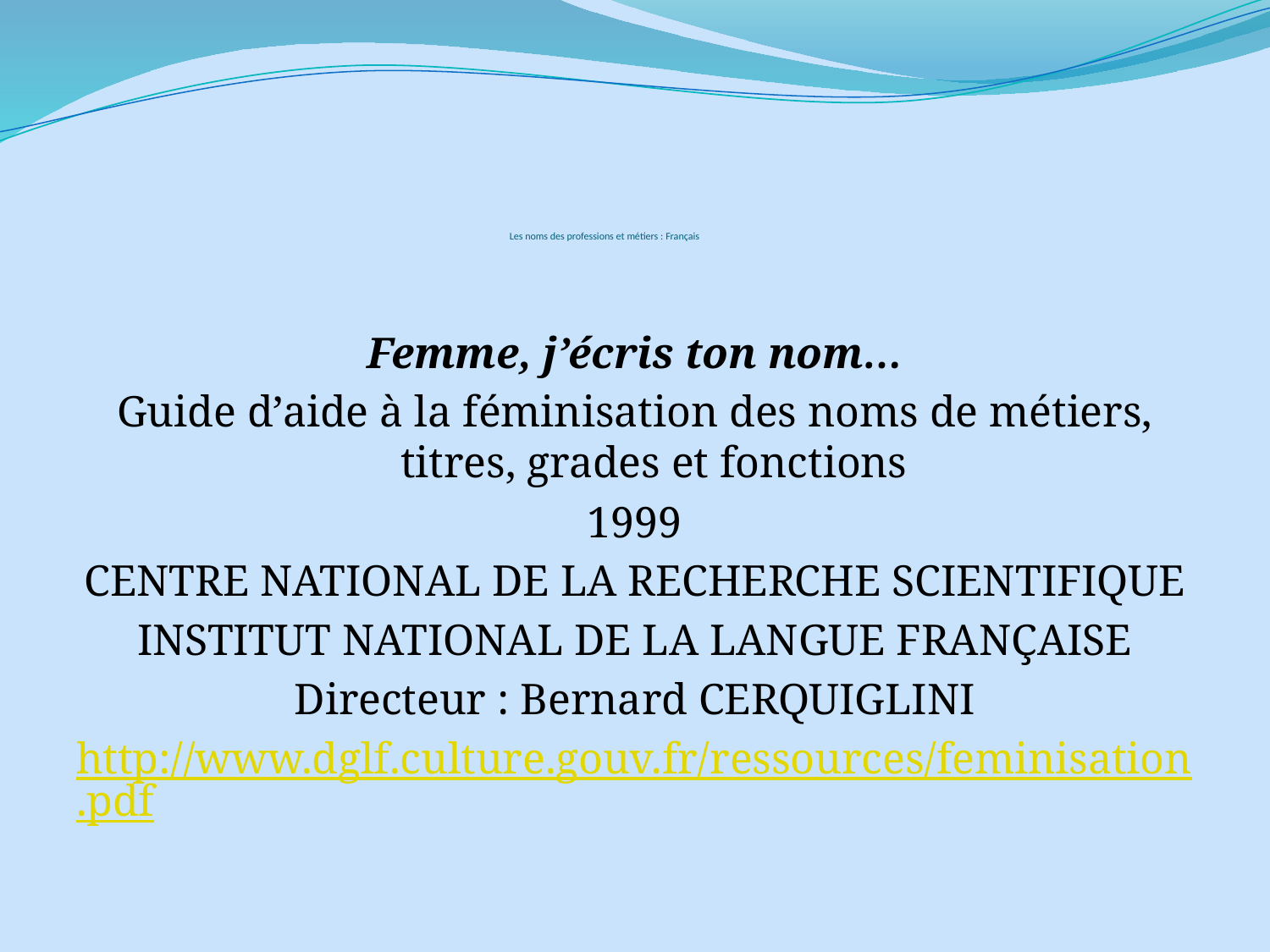

# Les noms des professions et métiers : Français

Femme, j’écris ton nom…
Guide d’aide à la féminisation des noms de métiers, titres, grades et fonctions
1999
CENTRE NATIONAL DE LA RECHERCHE SCIENTIFIQUE
INSTITUT NATIONAL DE LA LANGUE FRANÇAISE
Directeur : Bernard CERQUIGLINI
http://www.dglf.culture.gouv.fr/ressources/feminisation.pdf